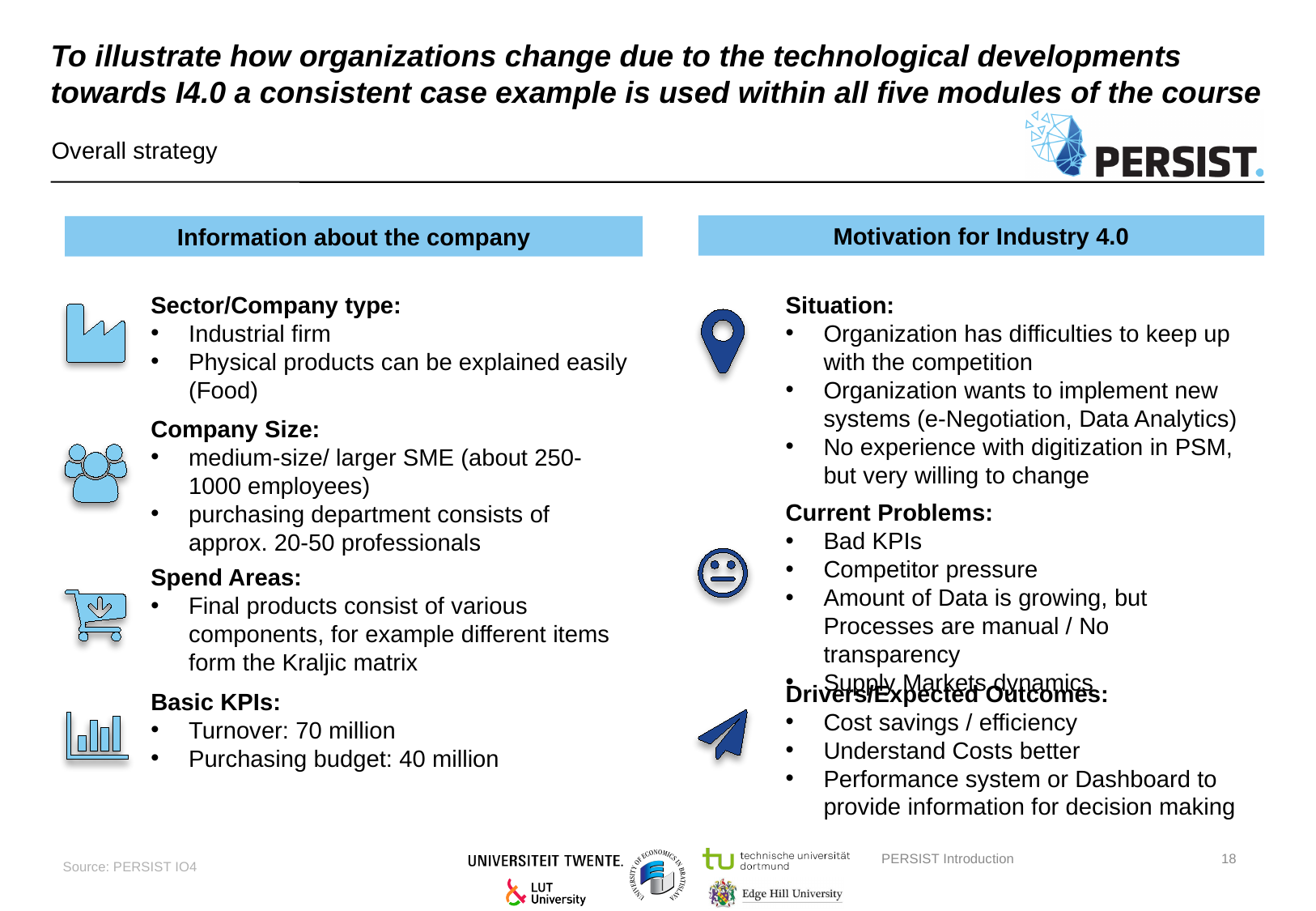

# To illustrate how organizations change due to the technological developments towards I4.0 a consistent case example is used within all five modules of the course
Overall strategy
Motivation for Industry 4.0
Information about the company
Situation:
Organization has difficulties to keep up with the competition
Organization wants to implement new systems (e-Negotiation, Data Analytics)
No experience with digitization in PSM, but very willing to change
Sector/Company type:
Industrial firm
Physical products can be explained easily (Food)

Company Size:
medium-size/ larger SME (about 250-1000 employees)
purchasing department consists of approx. 20-50 professionals

Current Problems:
Bad KPIs
Competitor pressure
Amount of Data is growing, but Processes are manual / No transparency
Supply Markets dynamics

Spend Areas:
Final products consist of various components, for example different items form the Kraljic matrix

Drivers/Expected Outcomes:
Cost savings / efficiency
Understand Costs better
Performance system or Dashboard to provide information for decision making
Basic KPIs:
Turnover: 70 million
Purchasing budget: 40 million

Source: PERSIST IO4